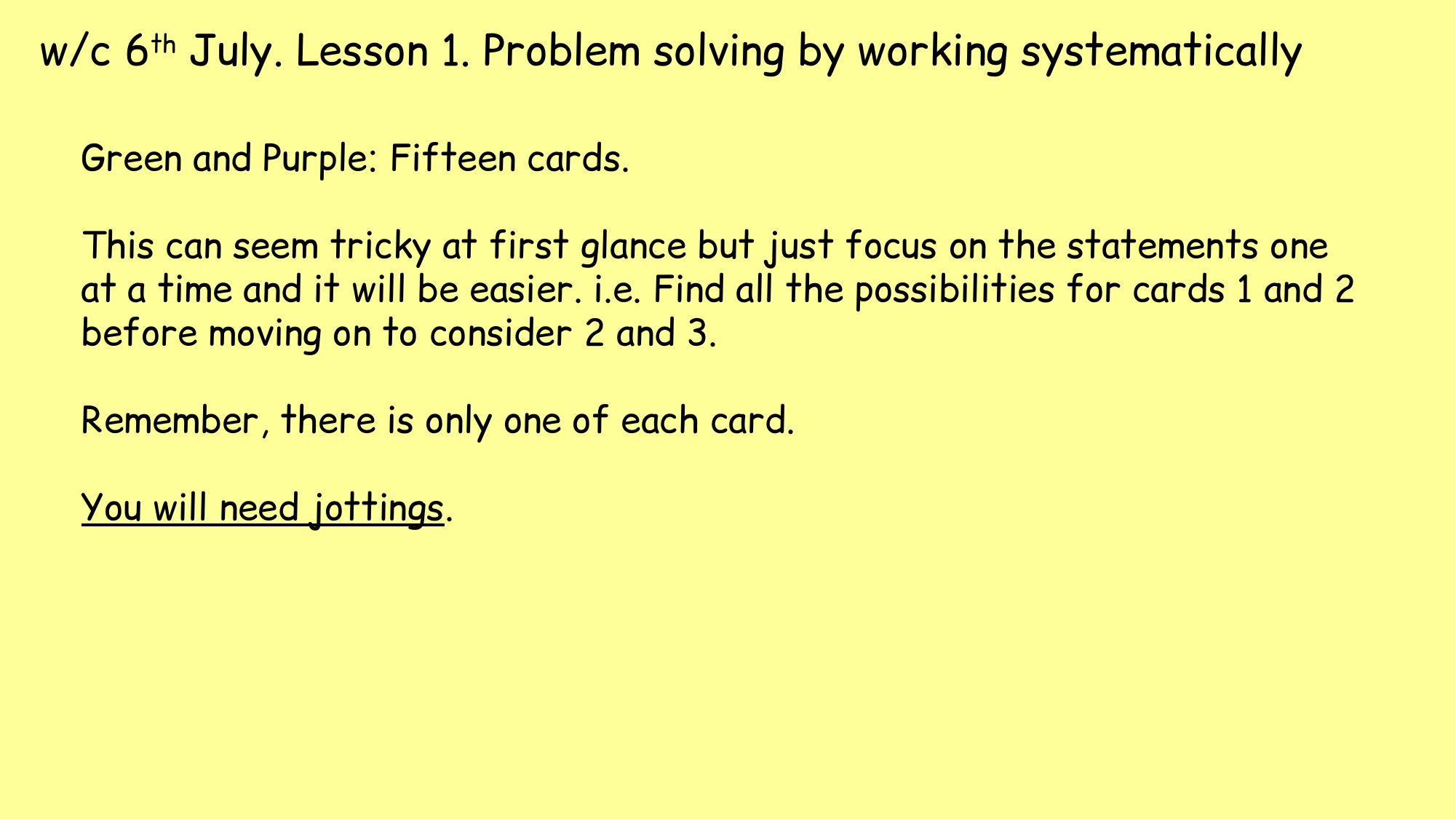

w/c 6th July. Lesson 1. Problem solving by working systematically
Green and Purple: Fifteen cards.

This can seem tricky at first glance but just focus on the statements one at a time and it will be easier. i.e. Find all the possibilities for cards 1 and 2 before moving on to consider 2 and 3.

Remember, there is only one of each card.

You will need jottings.